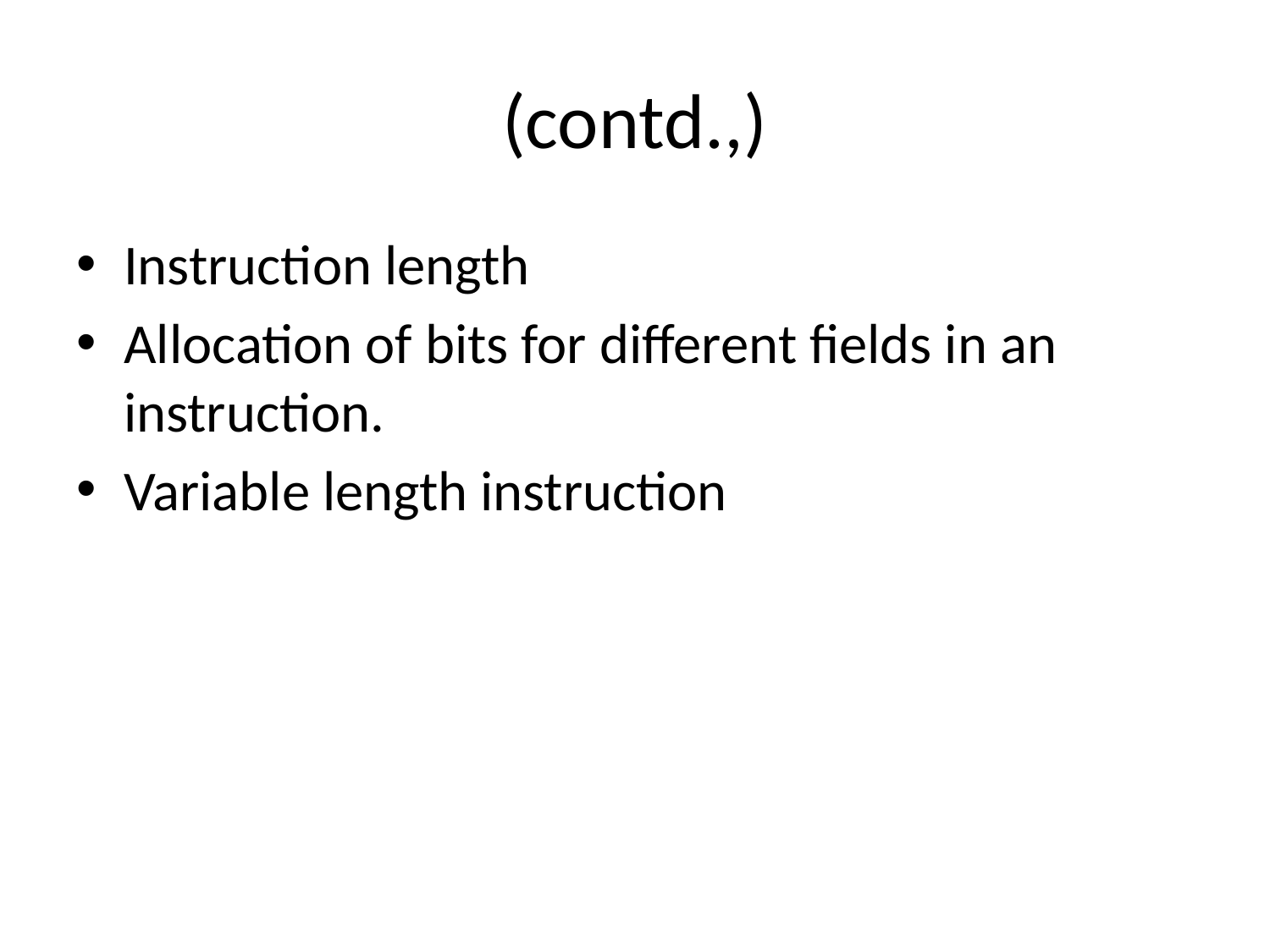

# (contd.,)
Instruction length
Allocation of bits for different fields in an instruction.
Variable length instruction